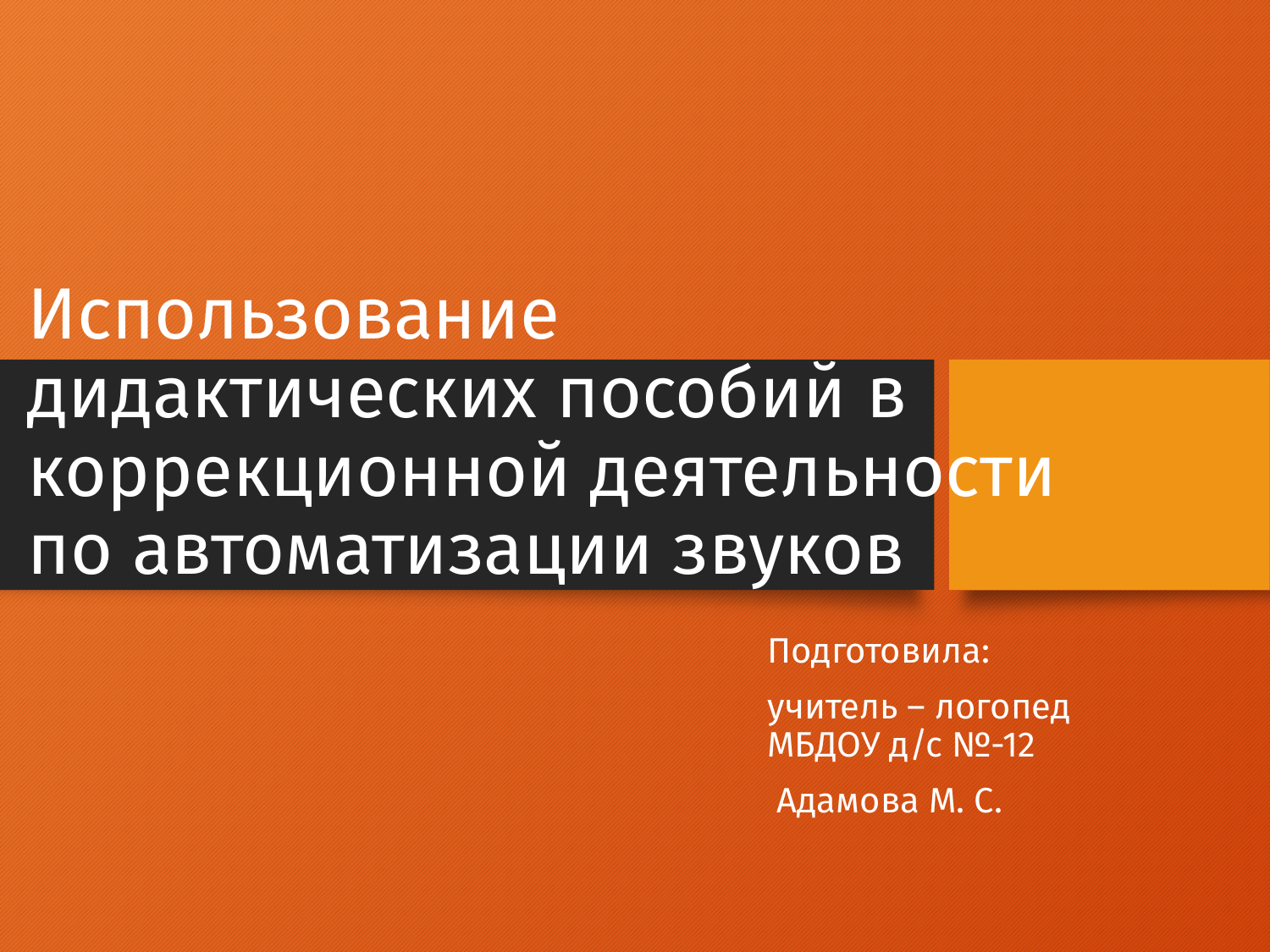

# Использование дидактических пособий в коррекционной деятельности по автоматизации звуков
Подготовила:
учитель – логопед МБДОУ д/с №-12
 Адамова М. С.